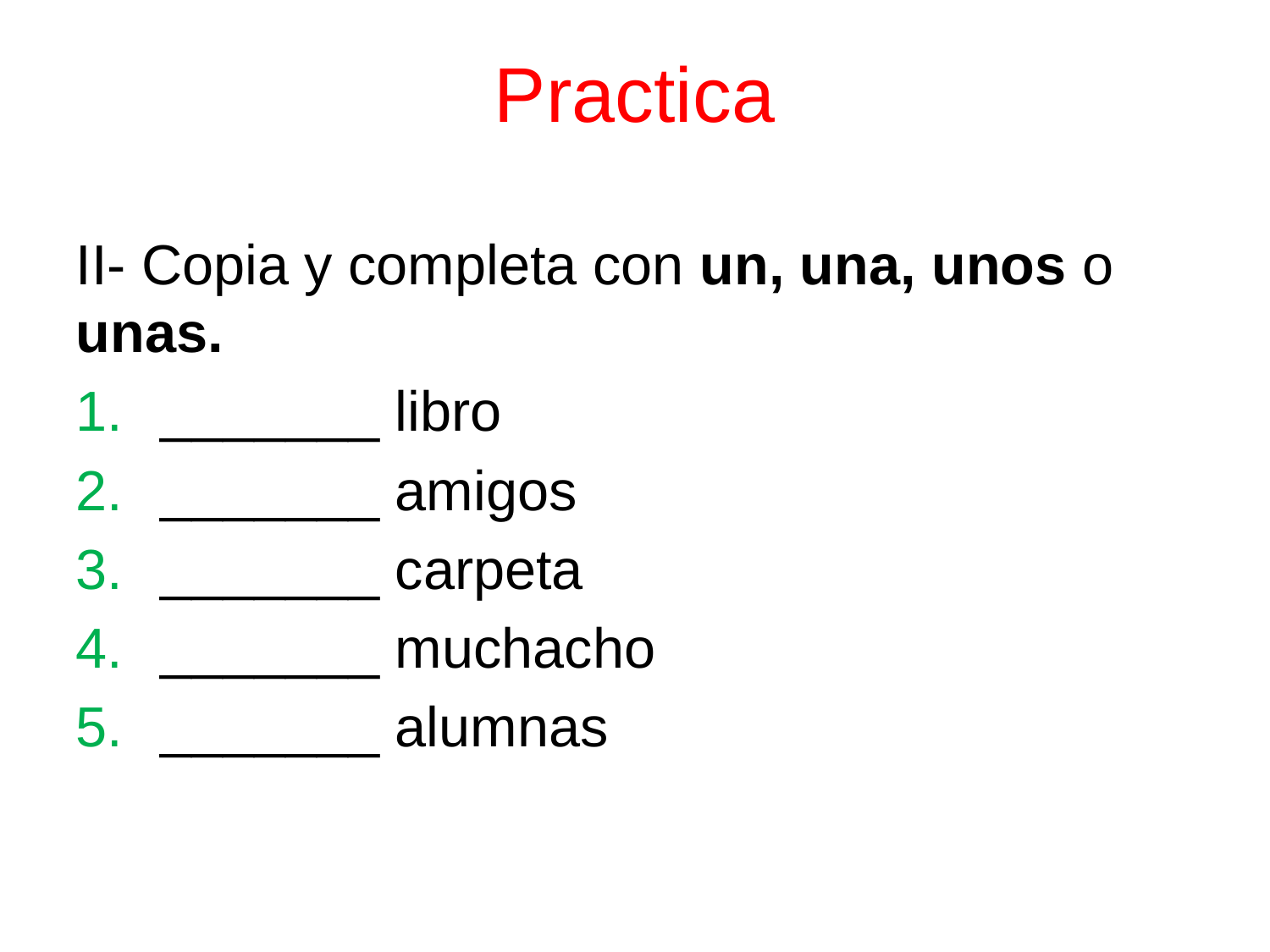

Practica
II- Copia y completa con un, una, unos o unas.
_______ libro
_______ amigos
_______ carpeta
_______ muchacho
_______ alumnas